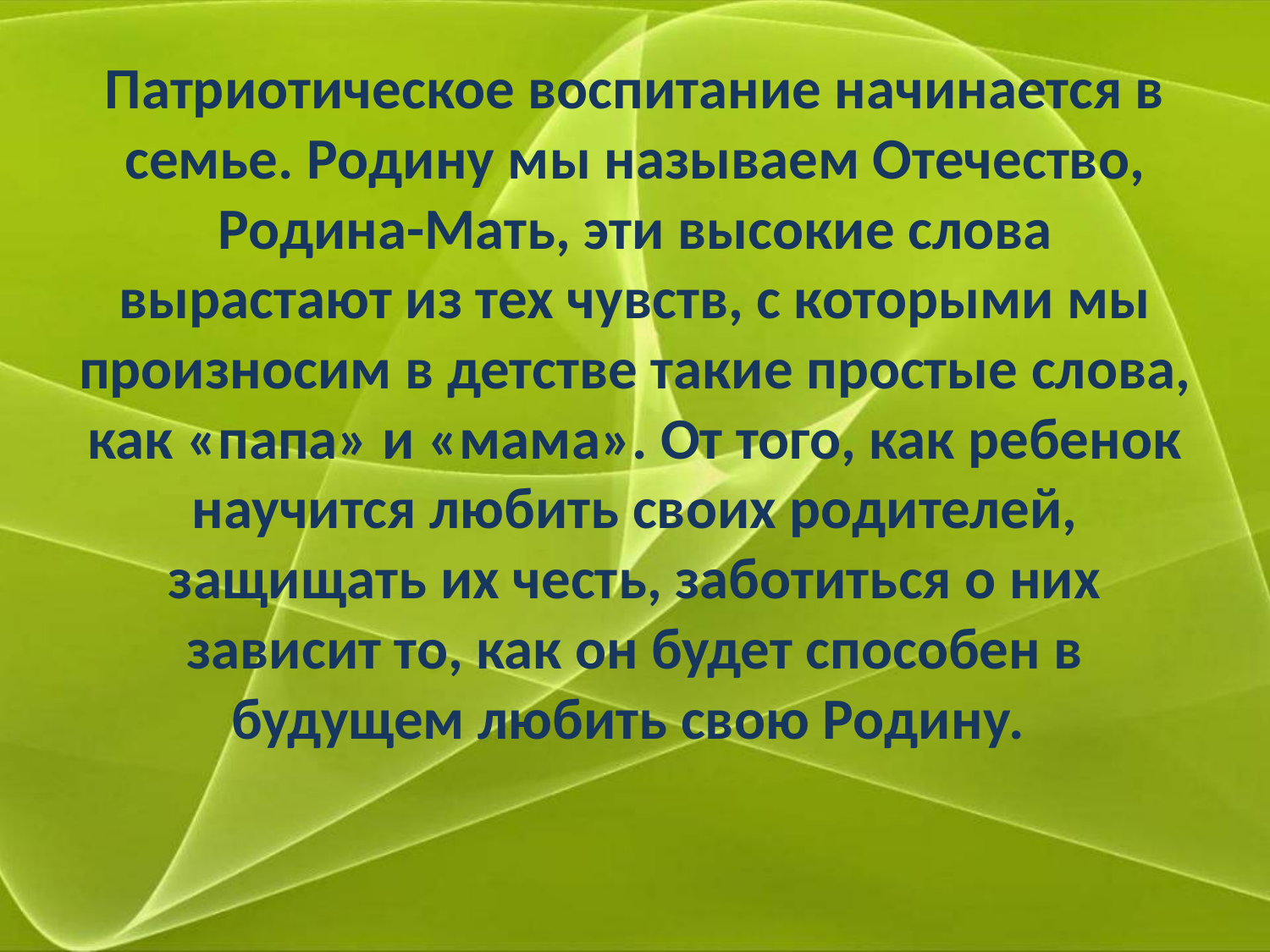

# Патриотическое воспитание начинается в семье. Родину мы называем Отечество, Родина-Мать, эти высокие слова вырастают из тех чувств, с которыми мы произносим в детстве такие простые слова, как «папа» и «мама». От того, как ребенок научится любить своих родителей, защищать их честь, заботиться о них зависит то, как он будет способен в будущем любить свою Родину.